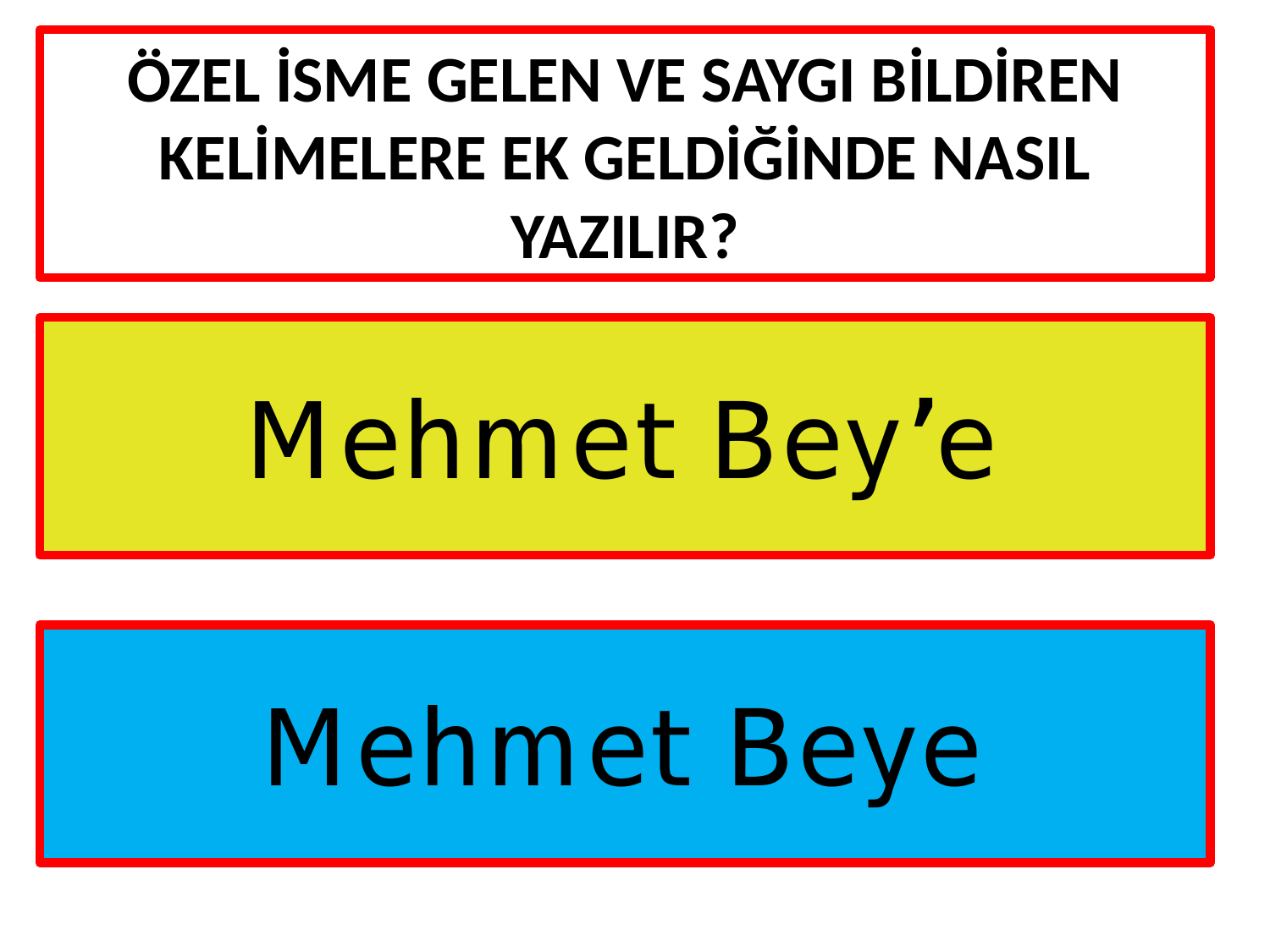

# ÖZEL İSME GELEN VE SAYGI BİLDİREN KELİMELERE EK GELDİĞİNDE NASIL YAZILIR?
Mehmet Bey’e
Mehmet Beye